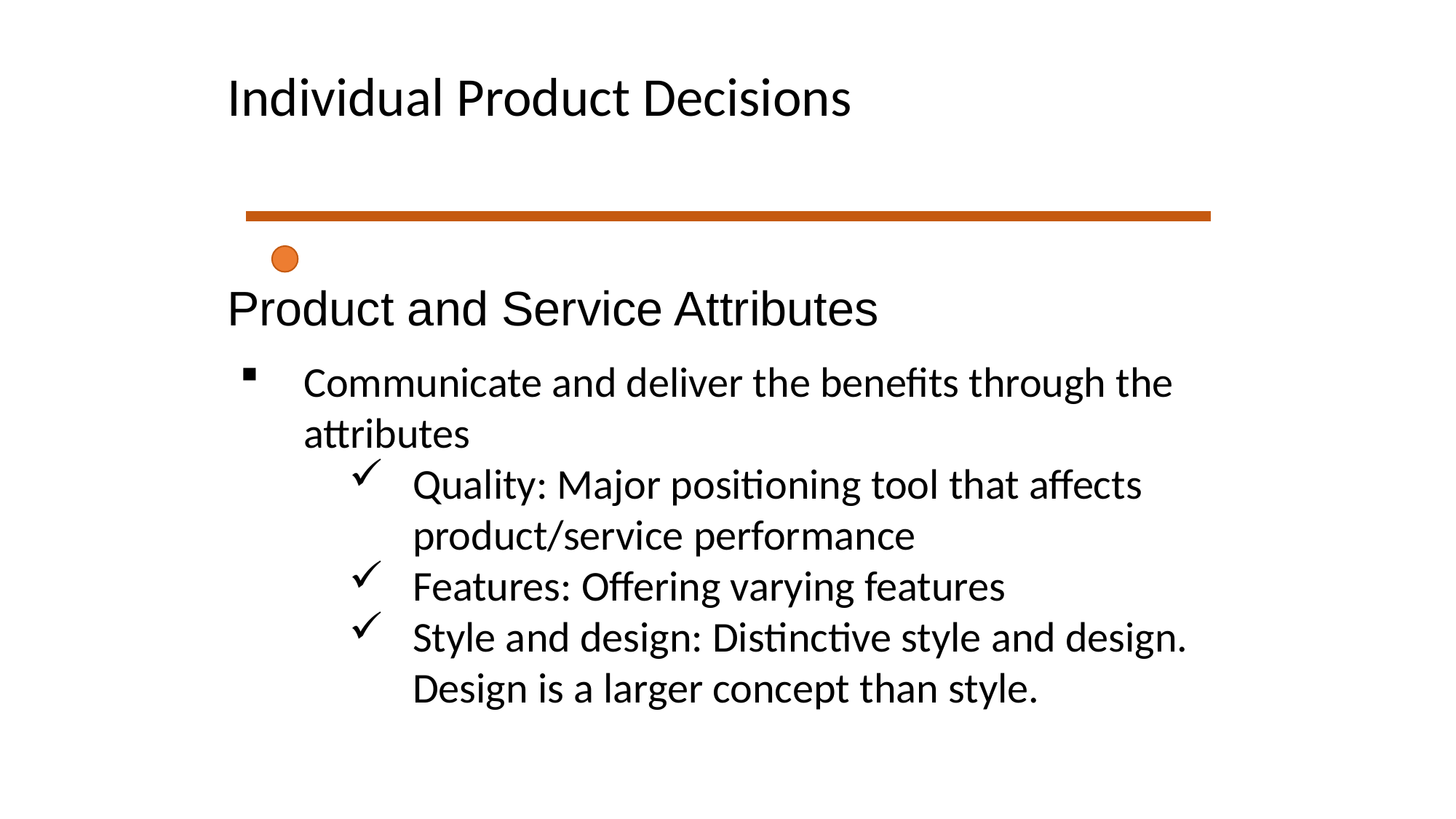

# Individual Product Decisions

Product and Service Attributes
Communicate and deliver the benefits through the attributes
Quality: Major positioning tool that affects product/service performance
Features: Offering varying features
Style and design: Distinctive style and design. Design is a larger concept than style.